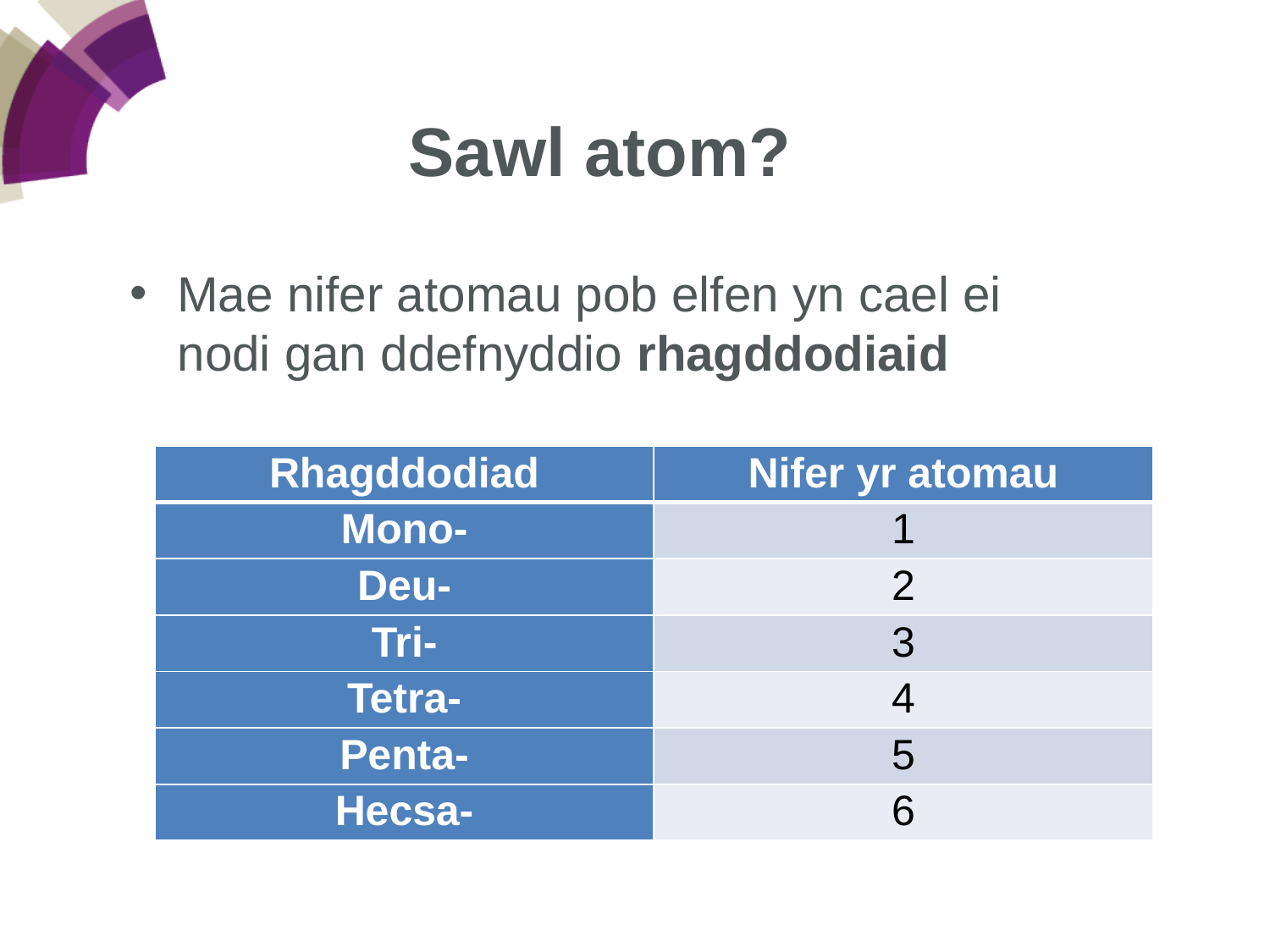

Sawl atom?
Mae nifer atomau pob elfen yn cael ei nodi gan ddefnyddio rhagddodiaid

| Rhagddodiad | Nifer yr atomau |
| --- | --- |
| Mono- | 1 |
| Deu- | 2 |
| Tri- | 3 |
| Tetra- | 4 |
| Penta- | 5 |
| Hecsa- | 6 |